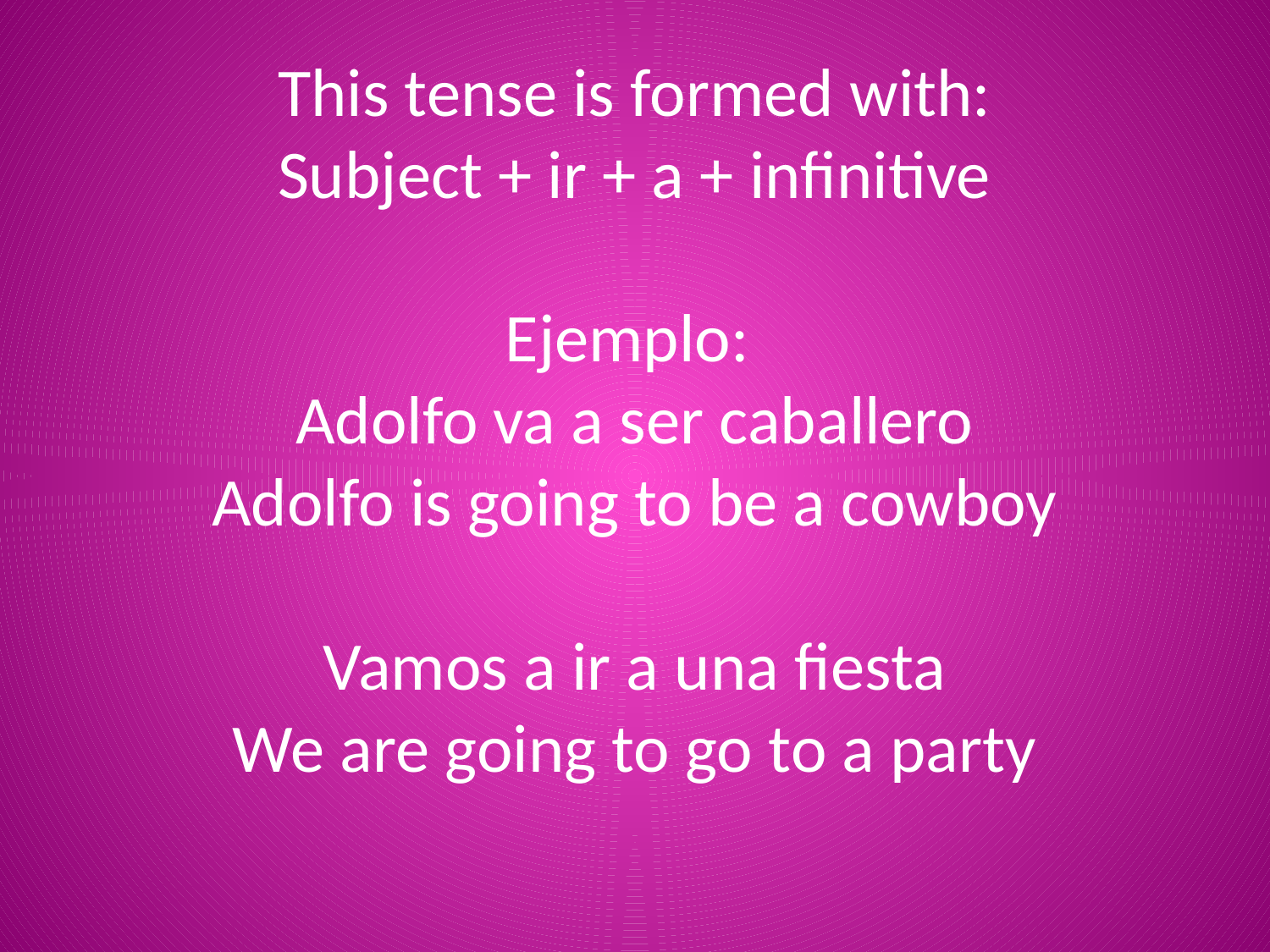

# This tense is formed with: Subject + ir + a + infinitive Ejemplo: Adolfo va a ser caballero Adolfo is going to be a cowboy Vamos a ir a una fiesta We are going to go to a party